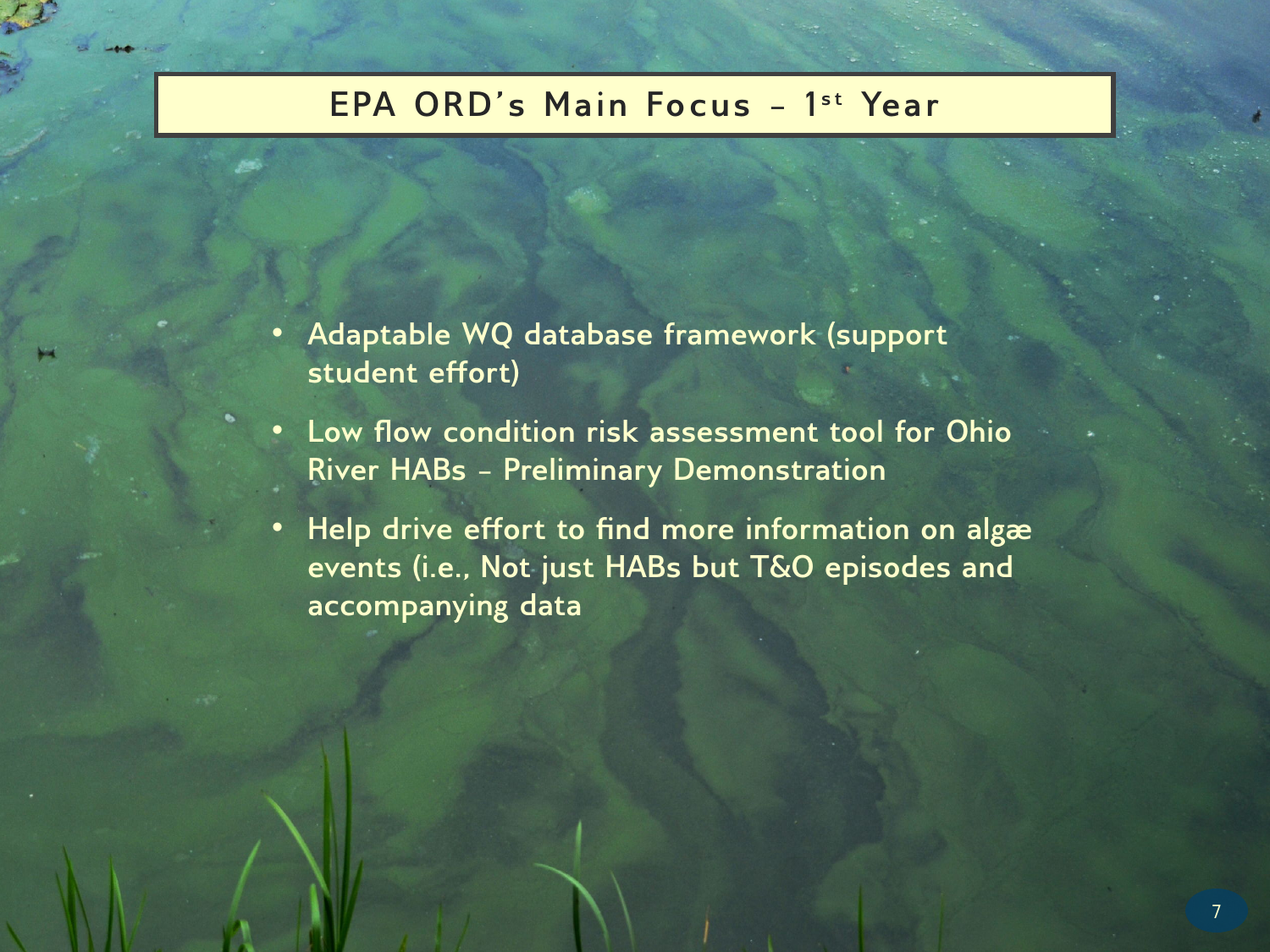

# EPA ORD’s Main Focus – 1st Year
Adaptable WQ database framework (support student effort)
Low flow condition risk assessment tool for Ohio River HABs – Preliminary Demonstration
Help drive effort to find more information on algae events (i.e., Not just HABs but T&O episodes and accompanying data
7